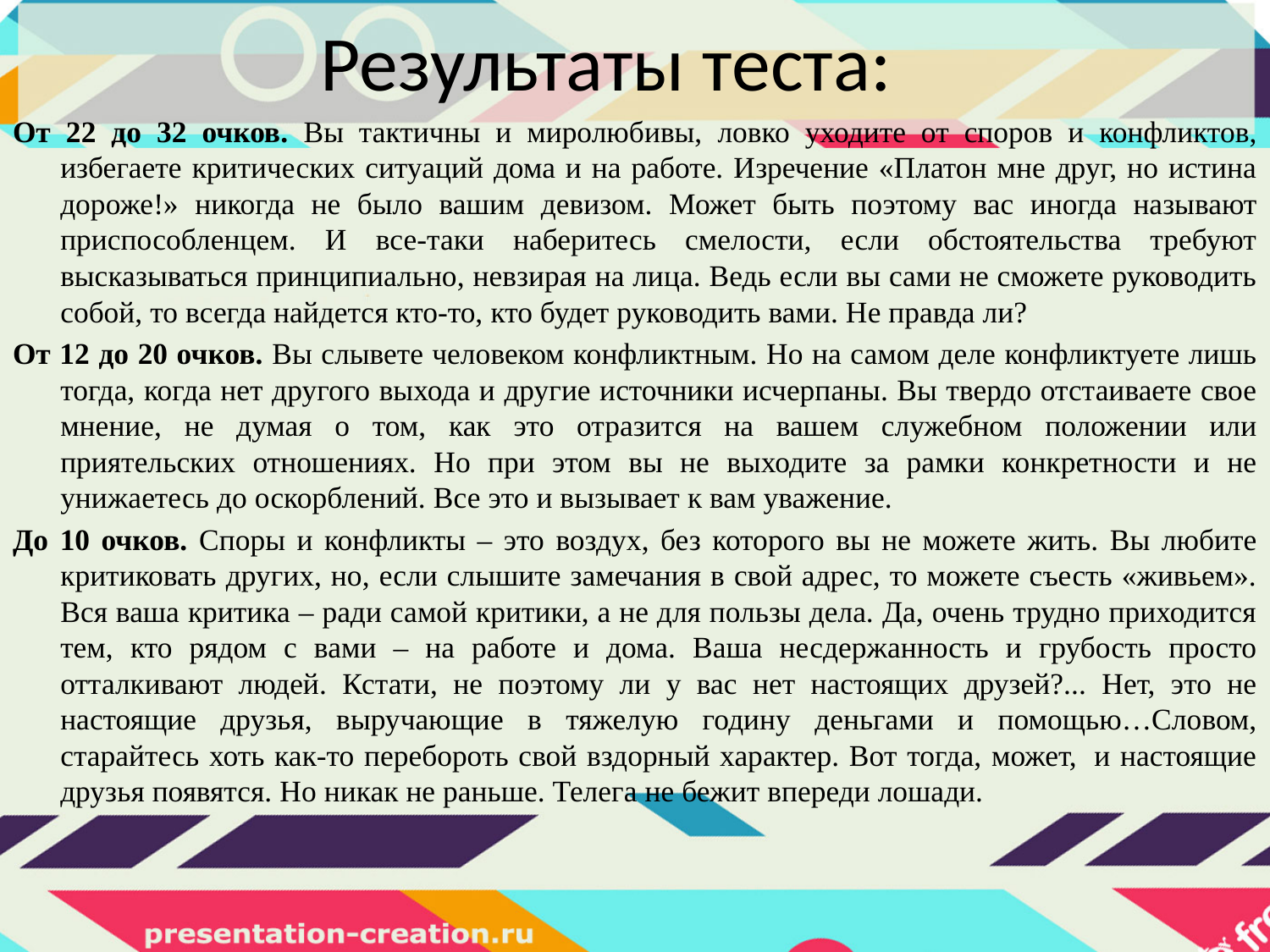

# Результаты теста:
От 22 до 32 очков. Вы тактичны и миролюбивы, ловко уходите от споров и конфликтов, избегаете критических ситуаций дома и на работе. Изречение «Платон мне друг, но истина дороже!» никогда не было вашим девизом. Может быть поэтому вас иногда называют приспособленцем. И все-таки наберитесь смелости, если обстоятельства требуют высказываться принципиально, невзирая на лица. Ведь если вы сами не сможете руководить собой, то всегда найдется кто-то, кто будет руководить вами. Не правда ли?
От 12 до 20 очков. Вы слывете человеком конфликтным. Но на самом деле конфликтуете лишь тогда, когда нет другого выхода и другие источники исчерпаны. Вы твердо отстаиваете свое мнение, не думая о том, как это отразится на вашем служебном положении или приятельских отношениях. Но при этом вы не выходите за рамки конкретности и не унижаетесь до оскорблений. Все это и вызывает к вам уважение.
До 10 очков. Споры и конфликты – это воздух, без которого вы не можете жить. Вы любите критиковать других, но, если слышите замечания в свой адрес, то можете съесть «живьем». Вся ваша критика – ради самой критики, а не для пользы дела. Да, очень трудно приходится тем, кто рядом с вами – на работе и дома. Ваша несдержанность и грубость просто отталкивают людей. Кстати, не поэтому ли у вас нет настоящих друзей?... Нет, это не настоящие друзья, выручающие в тяжелую годину деньгами и помощью…Словом, старайтесь хоть как-то перебороть свой вздорный характер. Вот тогда, может,  и настоящие друзья появятся. Но никак не раньше. Телега не бежит впереди лошади.